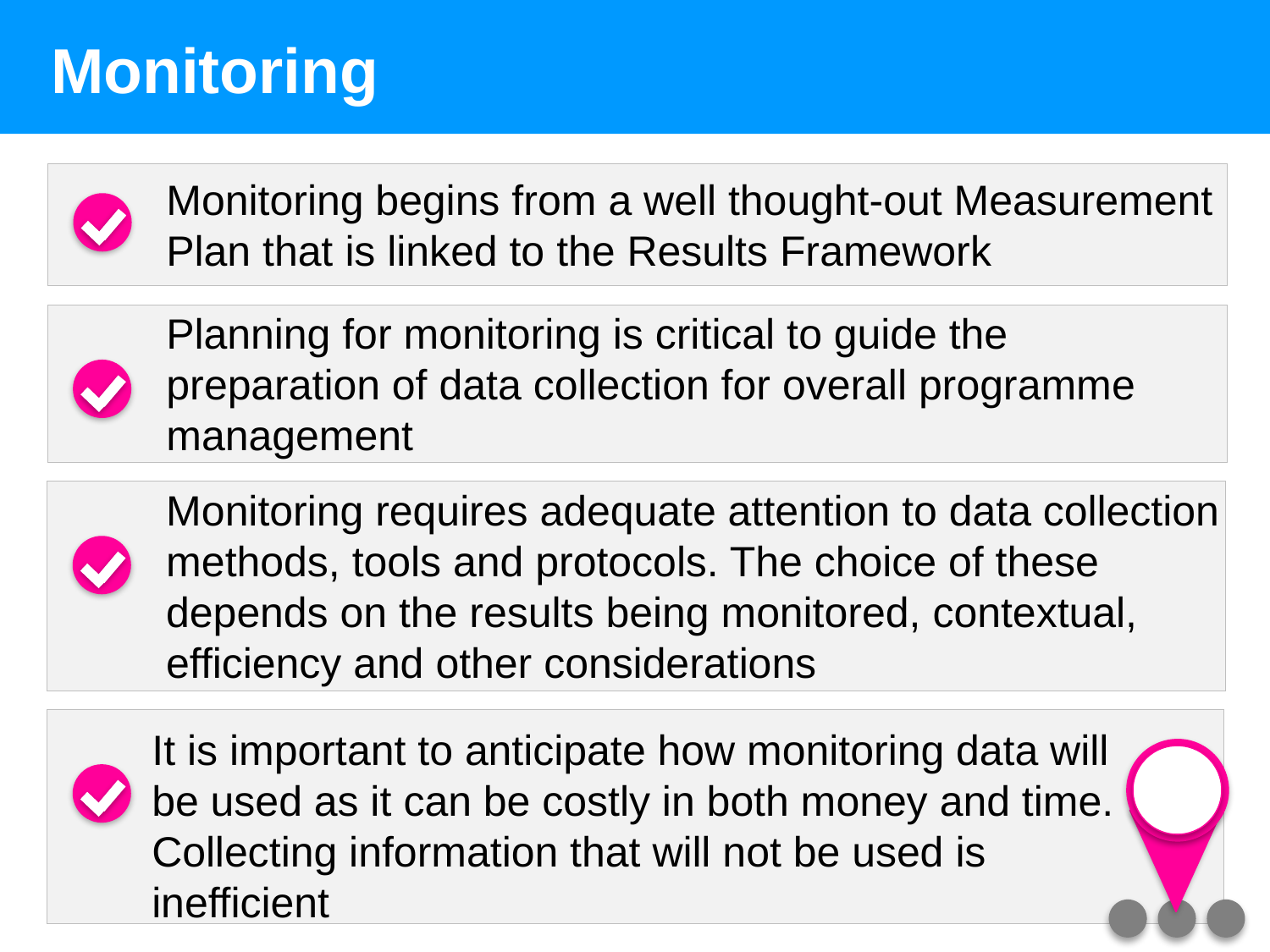

Monitoring

Monitoring begins from a well thought-out Measurement Plan that is linked to the Results Framework

Planning for monitoring is critical to guide the preparation of data collection for overall programme management

Monitoring requires adequate attention to data collection methods, tools and protocols. The choice of these depends on the results being monitored, contextual, efficiency and other considerations

It is important to anticipate how monitoring data will     be used as it can be costly in both money and time. Collecting information that will not be used is     inefficient